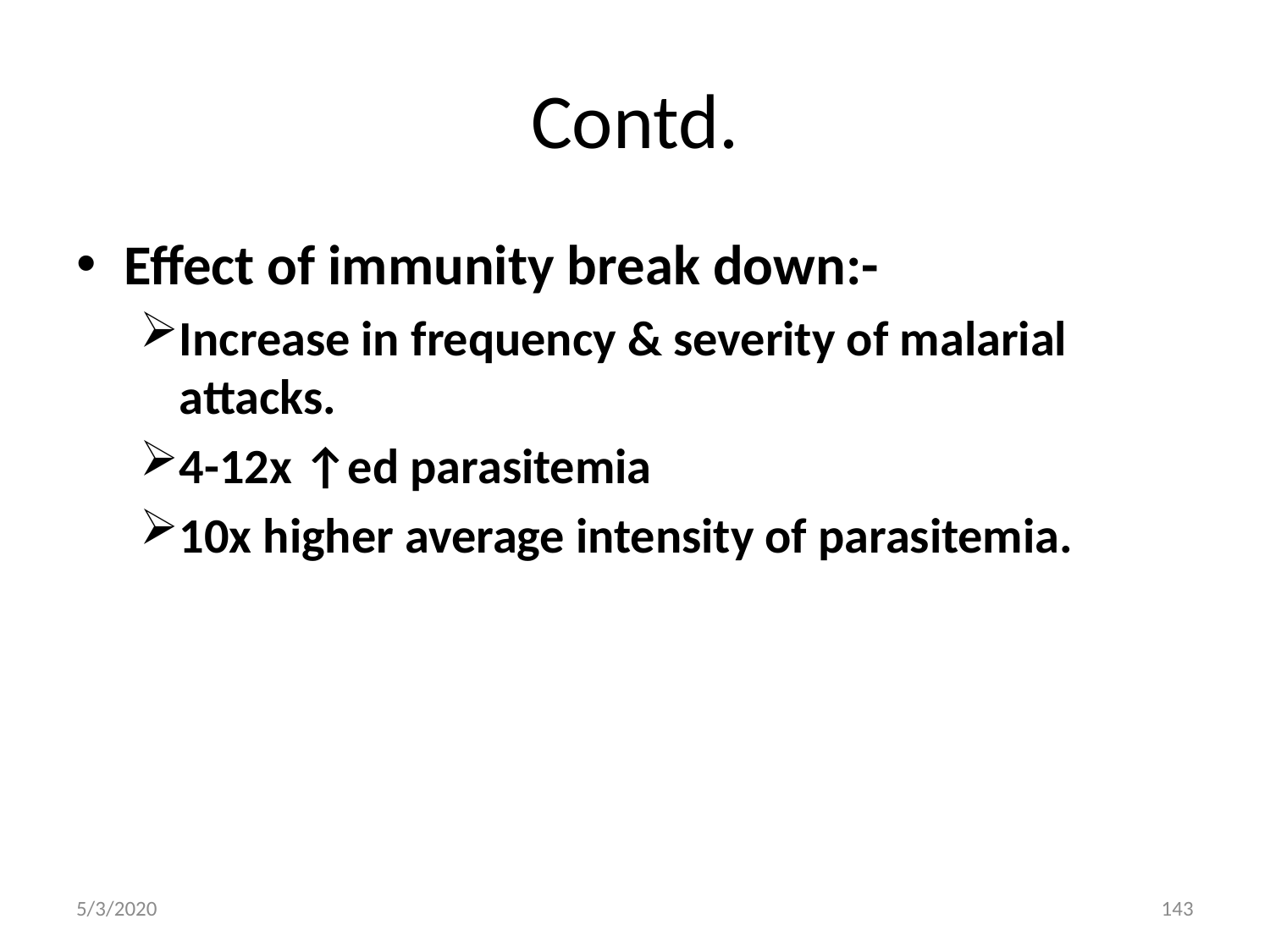

# Contd.
Effect of immunity break down:-
Increase in frequency & severity of malarial attacks.
4-12x ↑ed parasitemia
10x higher average intensity of parasitemia.
5/3/2020
143